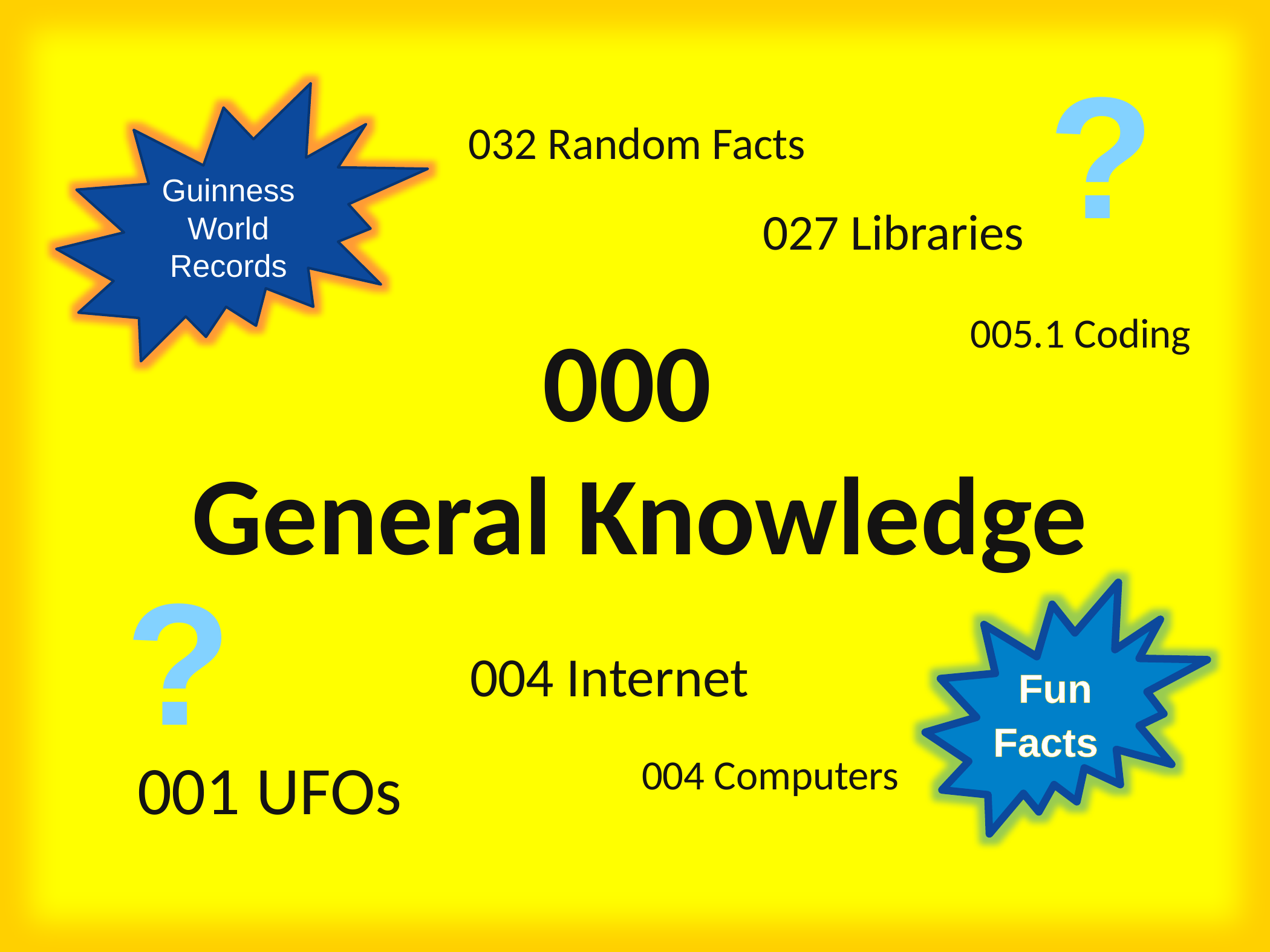

?
Guinness World Records
032 Random Facts
027 Libraries
005.1 Coding
000
General Knowledge
?

 Fun Facts
004 Internet
001 UFOs
004 Computers